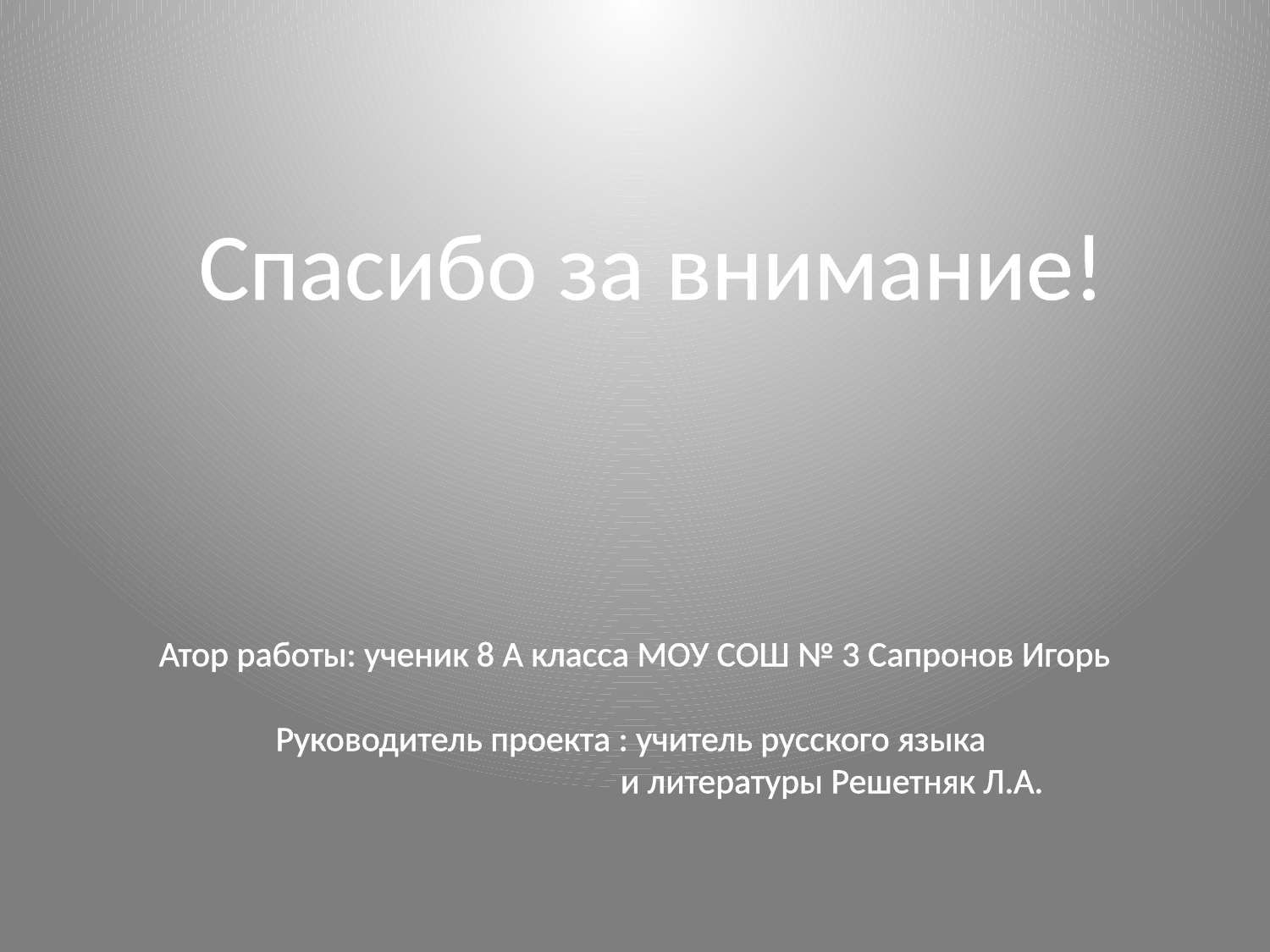

Спасибо за внимание!
Атор работы: ученик 8 А класса МОУ СОШ № 3 Сапронов Игорь

Руководитель проекта : учитель русского языка
                                                 и литературы Решетняк Л.А.